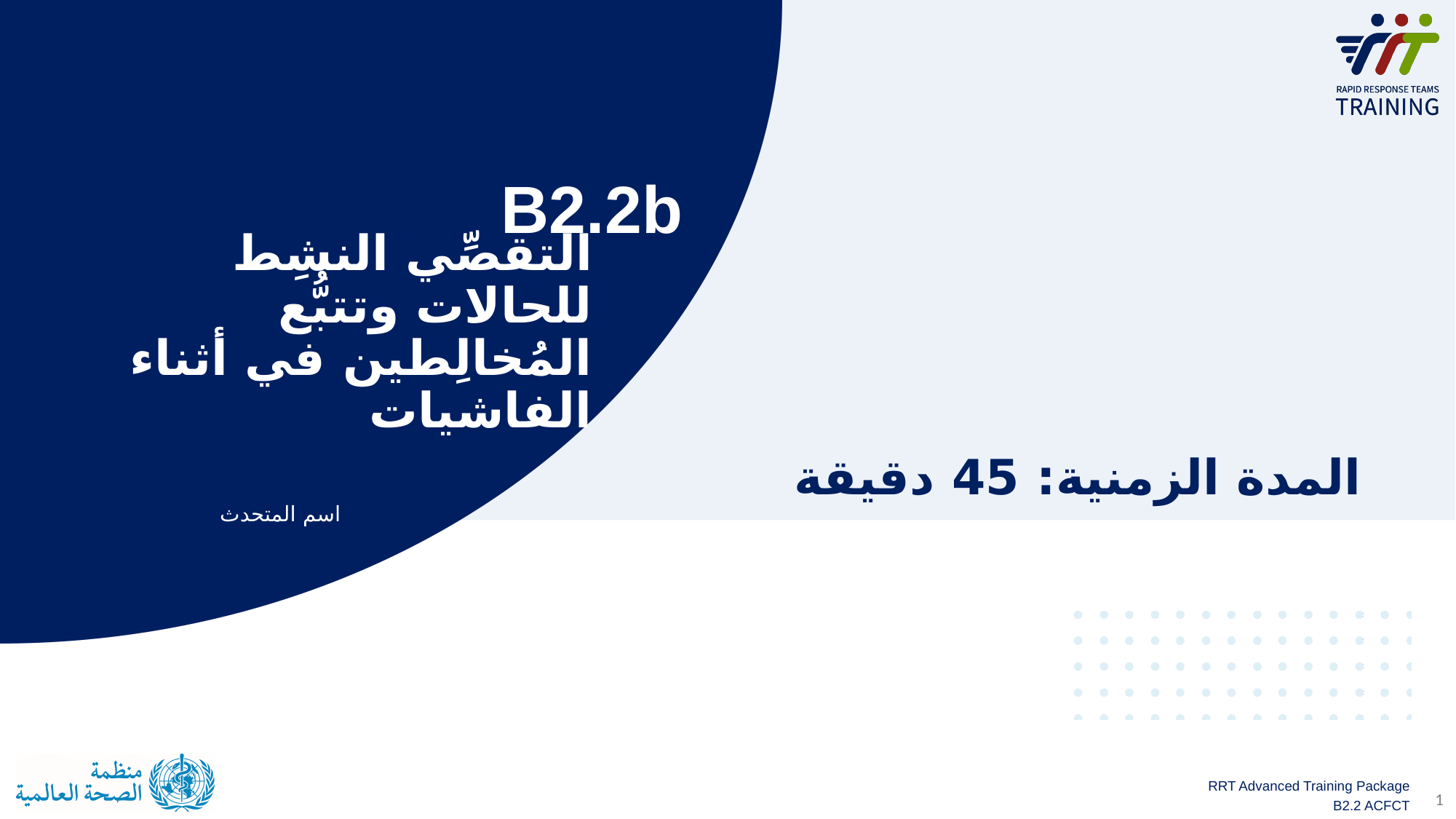

B2.2b
# التقصِّي النشِط للحالات وتتبُّع المُخالِطين في أثناء الفاشيات
المدة الزمنية: 45 دقيقة
اسم المتحدث